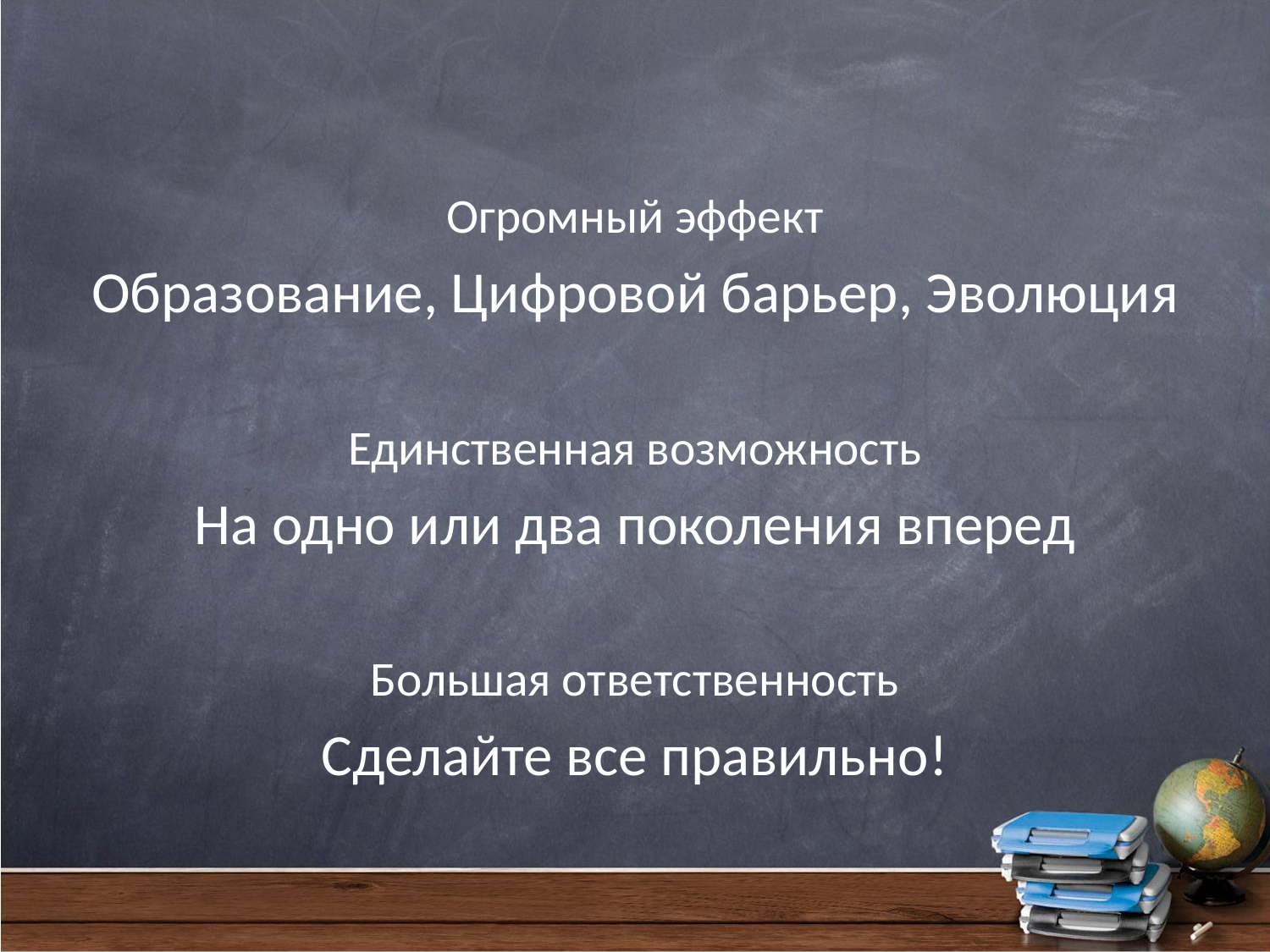

#
Огромный эффект
Образование, Цифровой барьер, Эволюция

Единственная возможность
На одно или два поколения вперед

Большая ответственность
Сделайте все правильно!